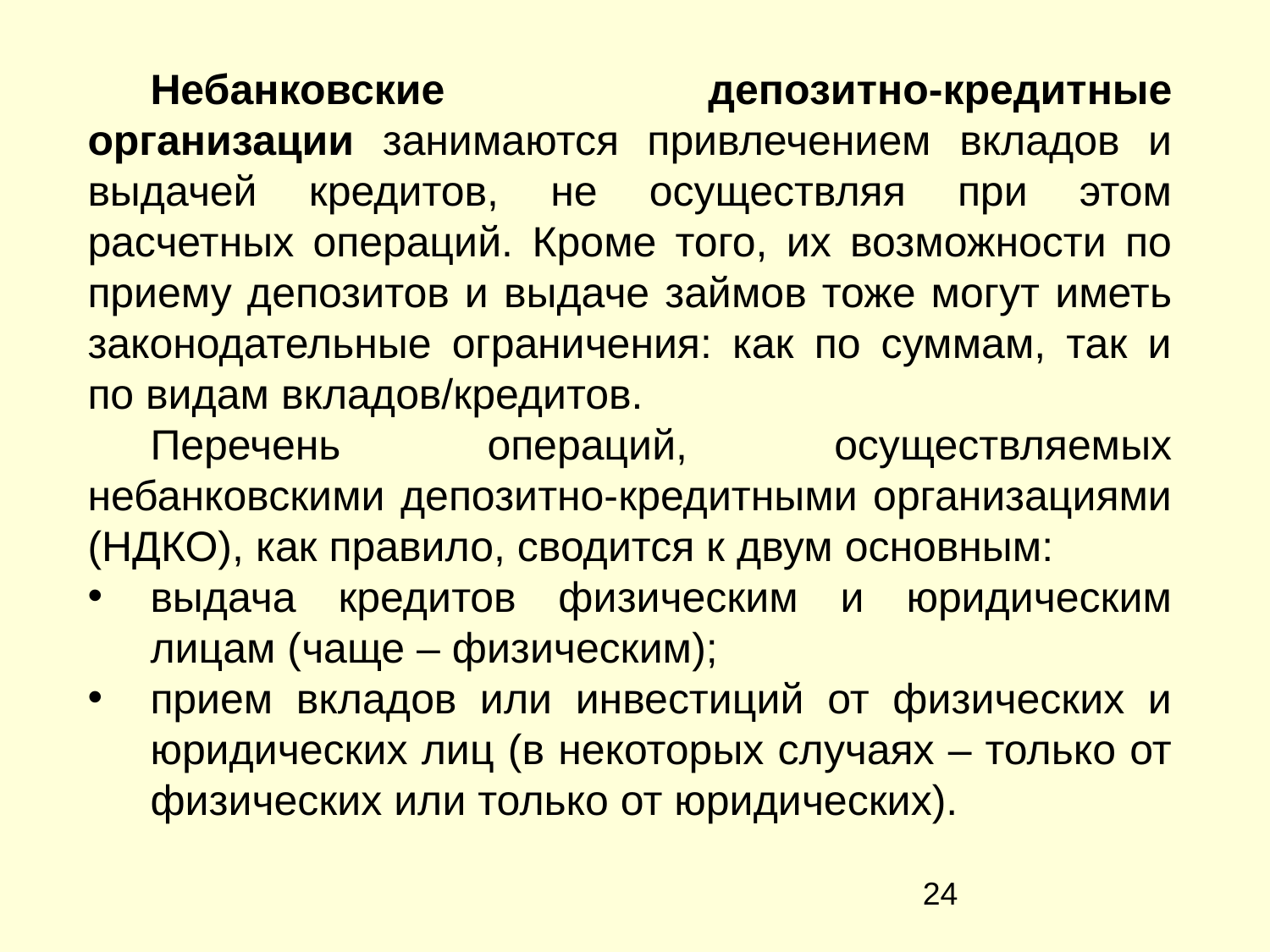

Небанковские депозитно-кредитные организации занимаются привлечением вкладов и выдачей кредитов, не осуществляя при этом расчетных операций. Кроме того, их возможности по приему депозитов и выдаче займов тоже могут иметь законодательные ограничения: как по суммам, так и по видам вкладов/кредитов.
Перечень операций, осуществляемых небанковскими депозитно-кредитными организациями (НДКО), как правило, сводится к двум основным:
выдача кредитов физическим и юридическим лицам (чаще – физическим);
прием вкладов или инвестиций от физических и юридических лиц (в некоторых случаях – только от физических или только от юридических).
24